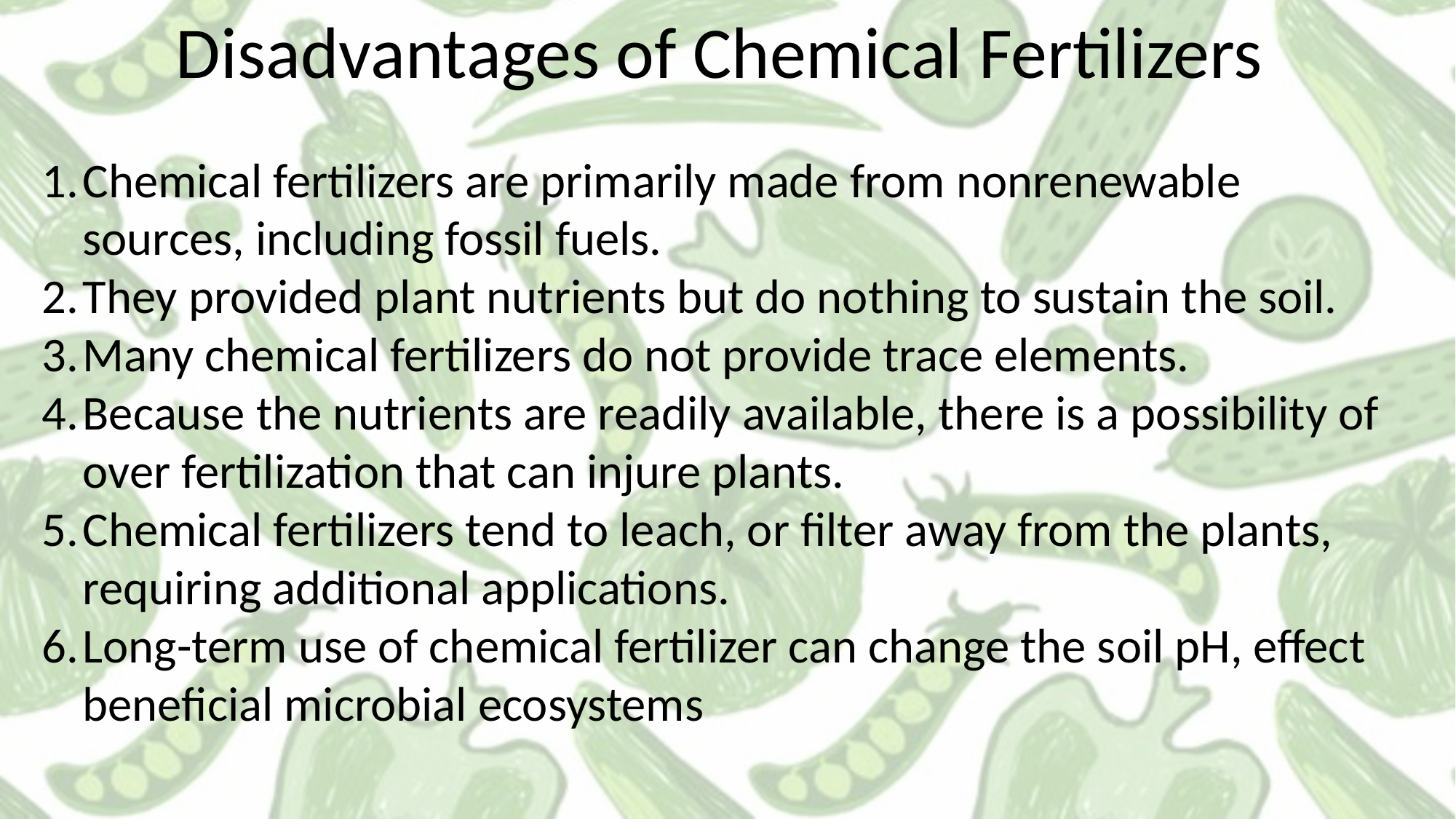

Disadvantages of Chemical Fertilizers
Chemical fertilizers are primarily made from nonrenewable sources, including fossil fuels.
They provided plant nutrients but do nothing to sustain the soil.
Many chemical fertilizers do not provide trace elements.
Because the nutrients are readily available, there is a possibility of over fertilization that can injure plants.
Chemical fertilizers tend to leach, or filter away from the plants, requiring additional applications.
Long-term use of chemical fertilizer can change the soil pH, effect beneficial microbial ecosystems